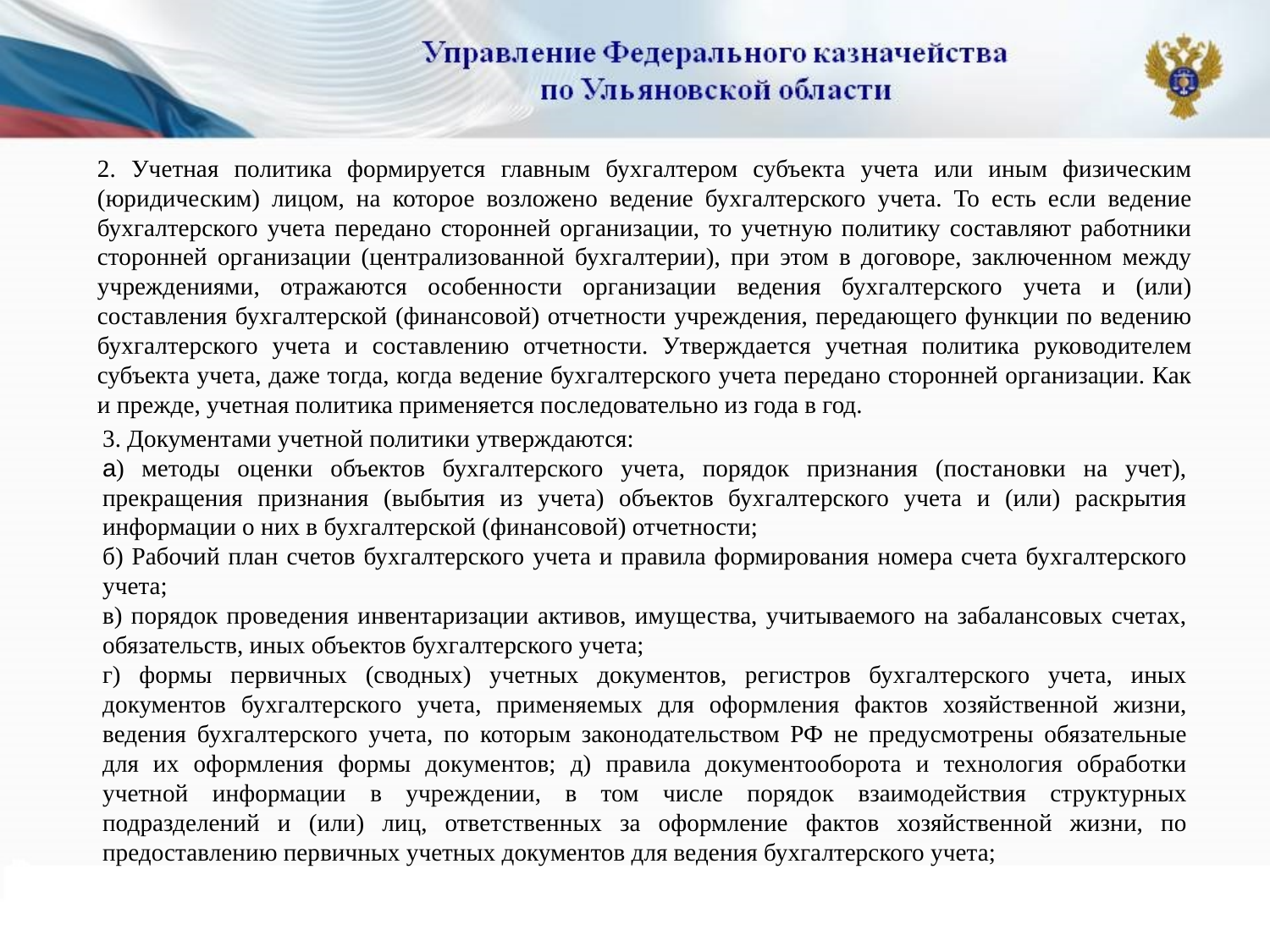

2. Учетная политика формируется главным бухгалтером субъекта учета или иным физическим (юридическим) лицом, на которое возложено ведение бухгалтерского учета. То есть если ведение бухгалтерского учета передано сторонней организации, то учетную политику составляют работники сторонней организации (централизованной бухгалтерии), при этом в договоре, заключенном между учреждениями, отражаются особенности организации ведения бухгалтерского учета и (или) составления бухгалтерской (финансовой) отчетности учреждения, передающего функции по ведению бухгалтерского учета и составлению отчетности. Утверждается учетная политика руководителем субъекта учета, даже тогда, когда ведение бухгалтерского учета передано сторонней организации. Как и прежде, учетная политика применяется последовательно из года в год.

3. Документами учетной политики утверждаются:
а) методы оценки объектов бухгалтерского учета, порядок признания (постановки на учет), прекращения признания (выбытия из учета) объектов бухгалтерского учета и (или) раскрытия информации о них в бухгалтерской (финансовой) отчетности;
б) Рабочий план счетов бухгалтерского учета и правила формирования номера счета бухгалтерского учета;
в) порядок проведения инвентаризации активов, имущества, учитываемого на забалансовых счетах, обязательств, иных объектов бухгалтерского учета;
г) формы первичных (сводных) учетных документов, регистров бухгалтерского учета, иных документов бухгалтерского учета, применяемых для оформления фактов хозяйственной жизни, ведения бухгалтерского учета, по которым законодательством РФ не предусмотрены обязательные для их оформления формы документов; д) правила документооборота и технология обработки учетной информации в учреждении, в том числе порядок взаимодействия структурных подразделений и (или) лиц, ответственных за оформление фактов хозяйственной жизни, по предоставлению первичных учетных документов для ведения бухгалтерского учета;